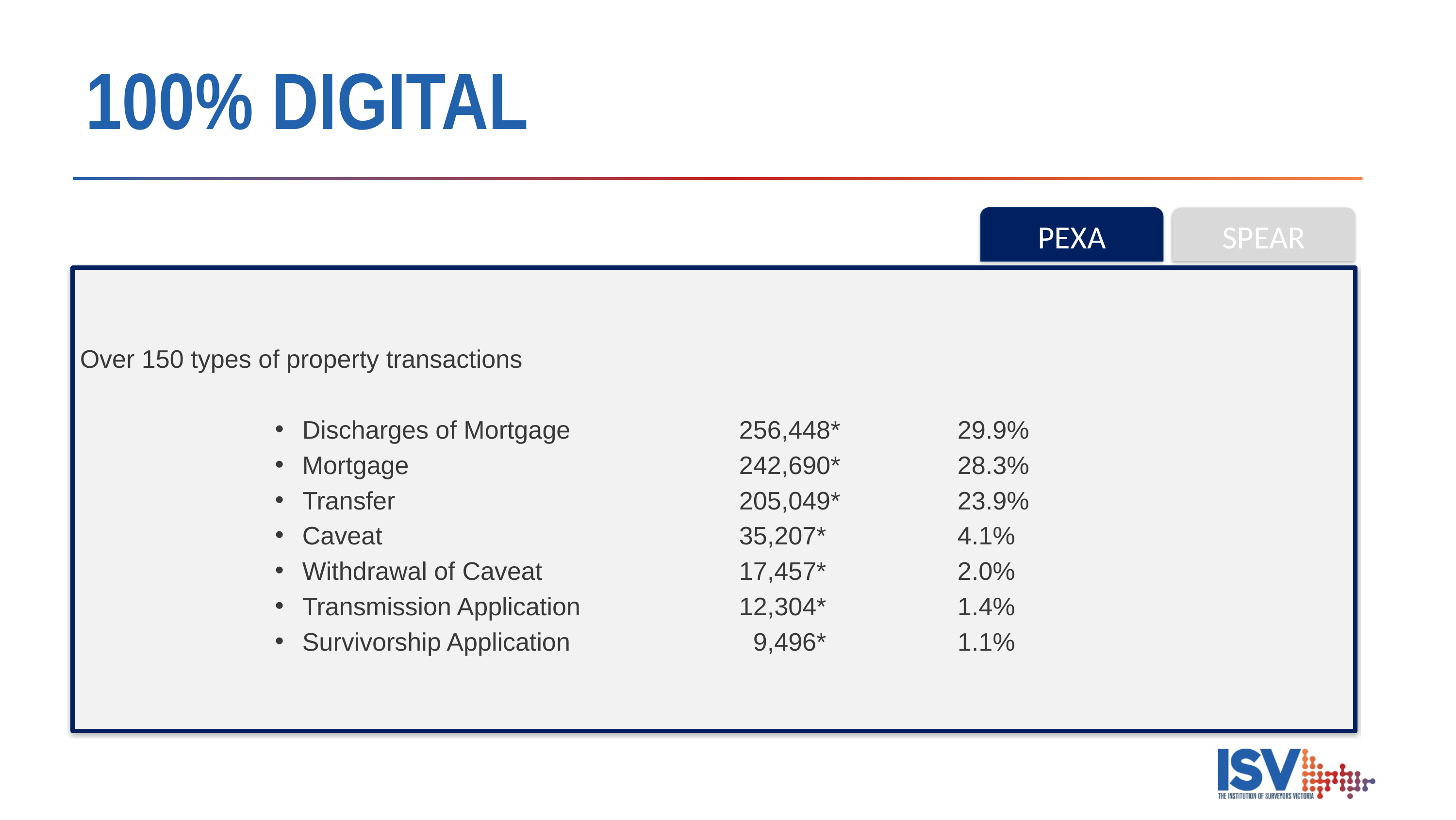

# 100% DIGITAL
PEXA
SPEAR
Over 150 types of property transactions

Discharges of Mortgage		 	256,448*		29.9%
Mortgage					242,690*		28.3%
Transfer					205,049*		23.9%
Caveat				  	35,207*	  	4.1%
Withdrawal of Caveat		  	17,457*	  	2.0%
Transmission Application	  		12,304*	  	1.4%
Survivorship Application		  	  9,496*	  	1.1%